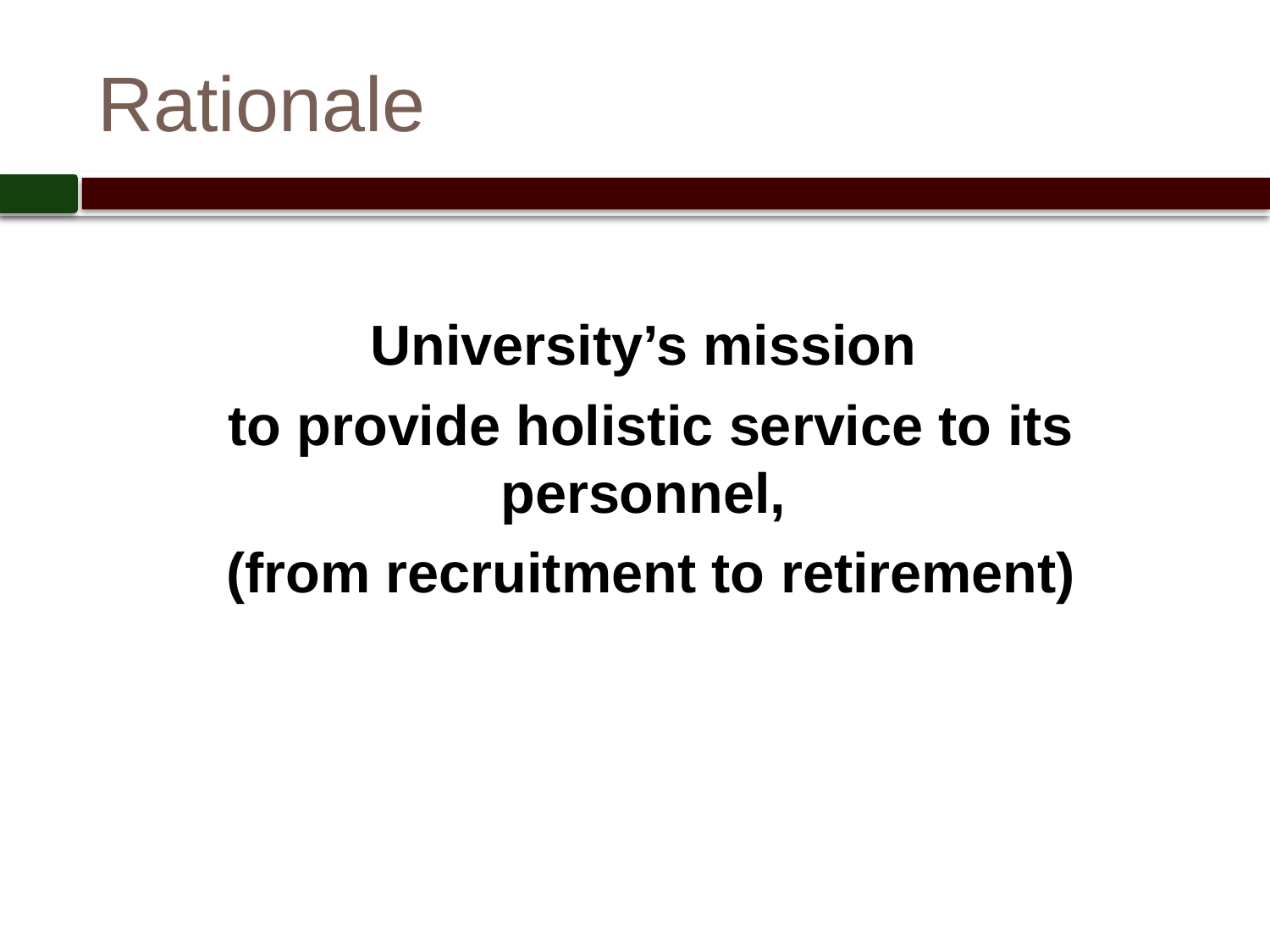

# Rationale

University’s mission
to provide holistic service to its personnel,
(from recruitment to retirement)